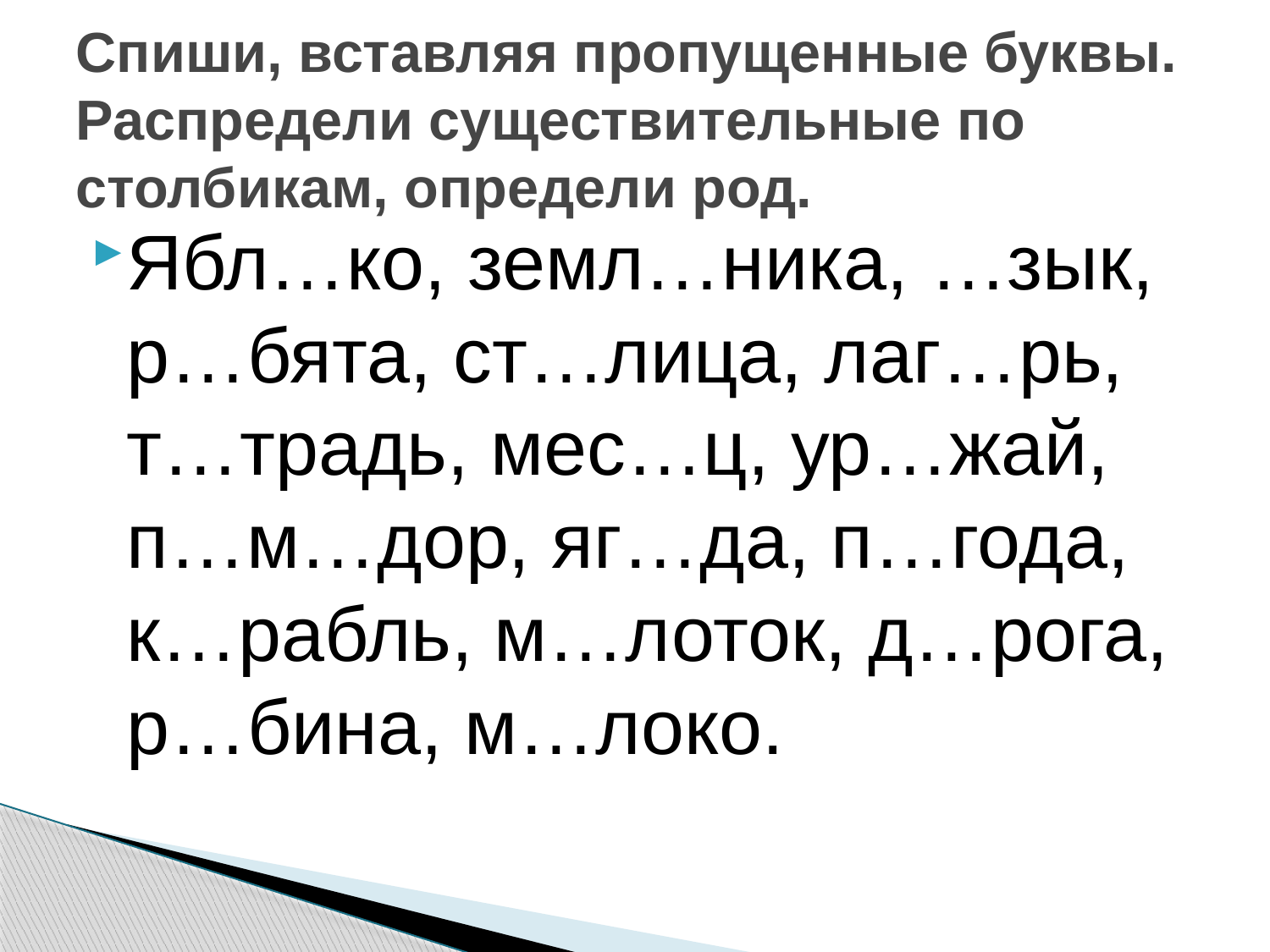

# Спиши, вставляя пропущенные буквы. Распредели существительные по столбикам, определи род.
Ябл…ко, земл…ника, …зык, р…бята, ст…лица, лаг…рь, т…традь, мес…ц, ур…жай, п…м…дор, яг…да, п…года, к…рабль, м…лоток, д…рога, р…бина, м…локо.